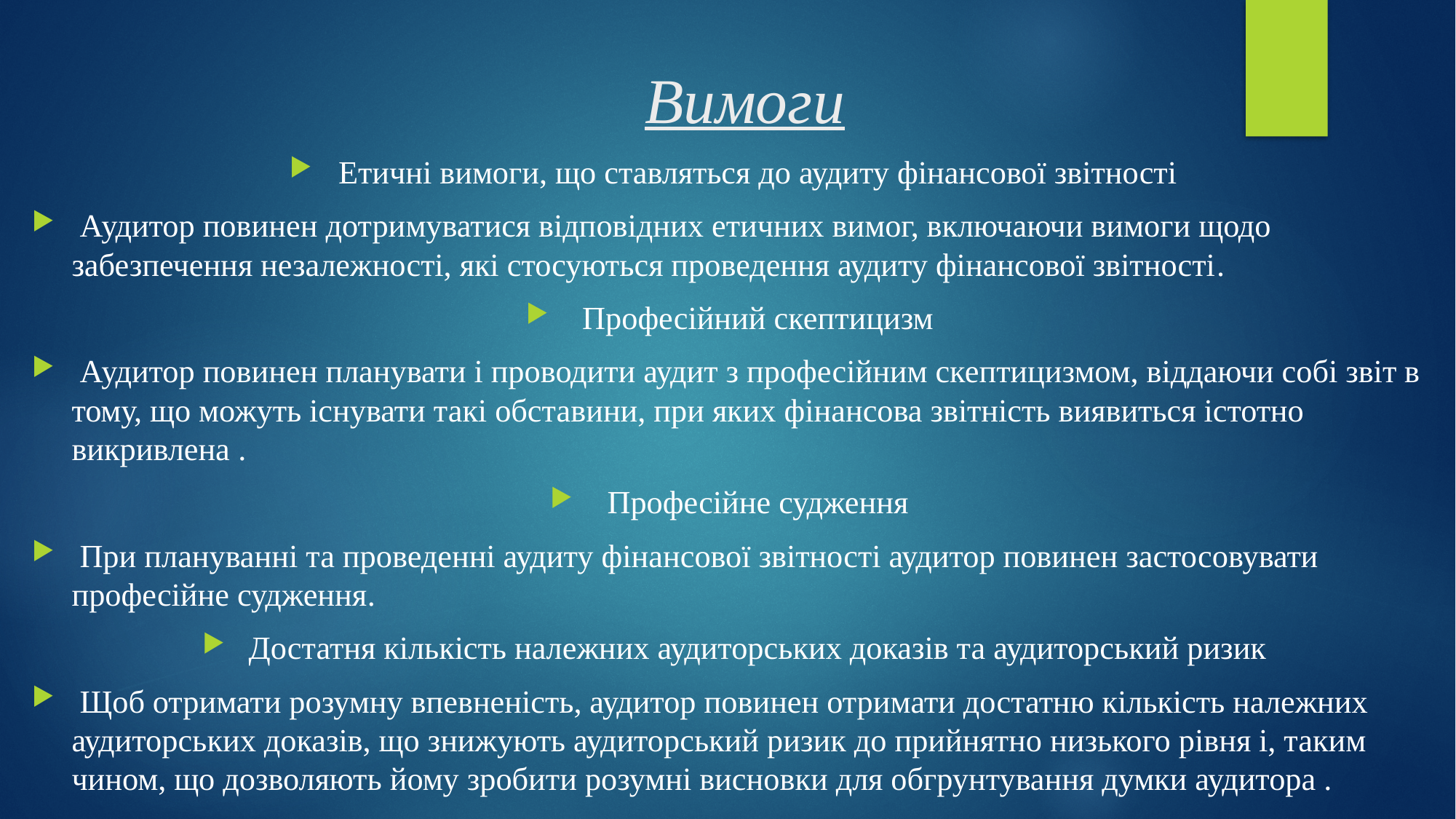

# Вимоги
Етичні вимоги, що ставляться до аудиту фінансової звітності
 Аудитор повинен дотримуватися відповідних етичних вимог, включаючи вимоги щодо забезпечення незалежності, які стосуються проведення аудиту фінансової звітності.
Професійний скептицизм
 Аудитор повинен планувати і проводити аудит з професійним скептицизмом, віддаючи собі звіт в тому, що можуть існувати такі обставини, при яких фінансова звітність виявиться істотно викривлена ​.
Професійне судження
 При плануванні та проведенні аудиту фінансової звітності аудитор повинен застосовувати професійне судження.
Достатня кількість належних аудиторських доказів та аудиторський ризик
 Щоб отримати розумну впевненість, аудитор повинен отримати достатню кількість належних аудиторських доказів, що знижують аудиторський ризик до прийнятно низького рівня і, таким чином, що дозволяють йому зробити розумні висновки для обгрунтування думки аудитора .